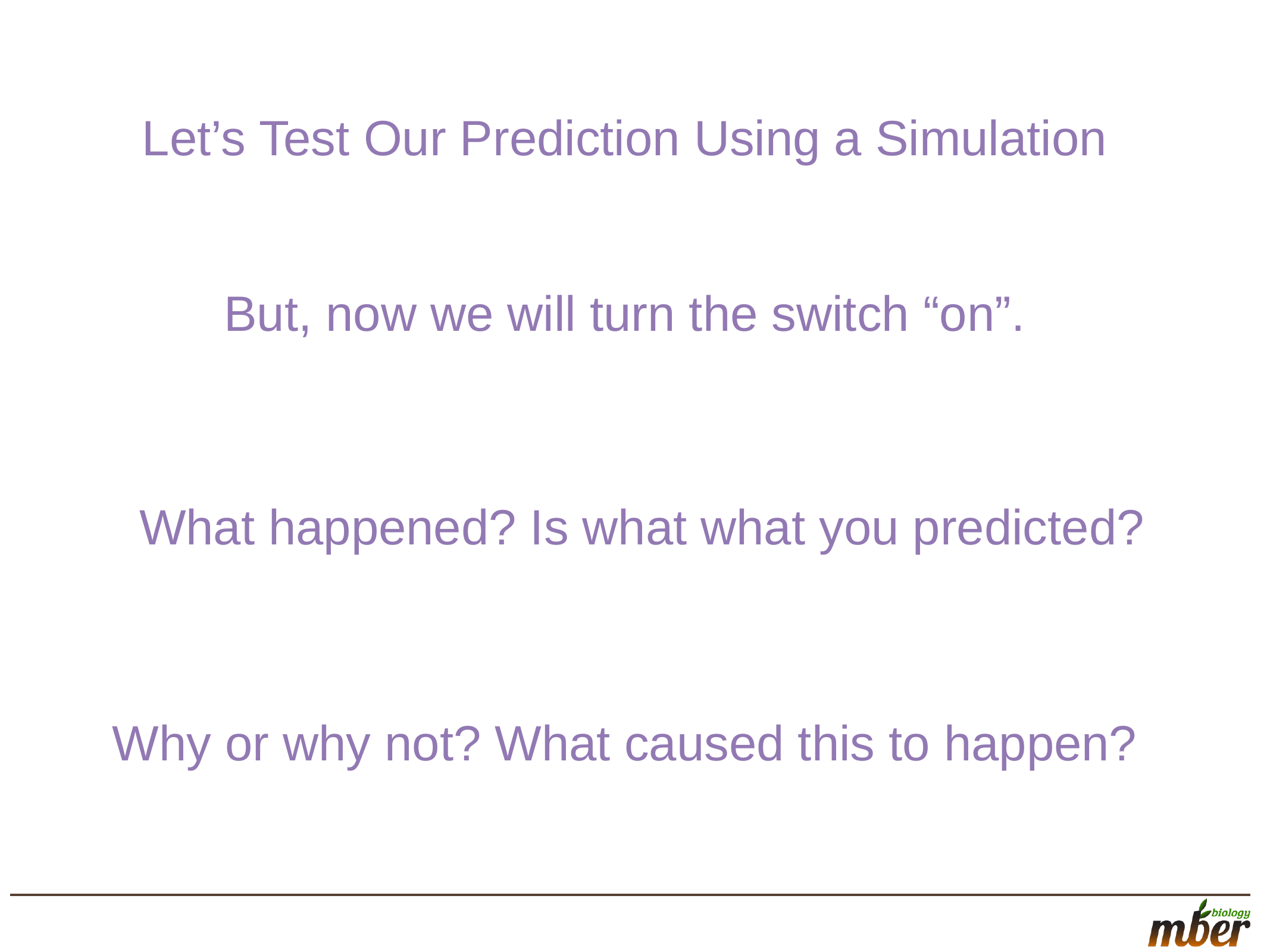

Let’s Test Our Prediction Using a Simulation
But, now we will turn the switch “on”.
What happened? Is what what you predicted?
Why or why not? What caused this to happen?